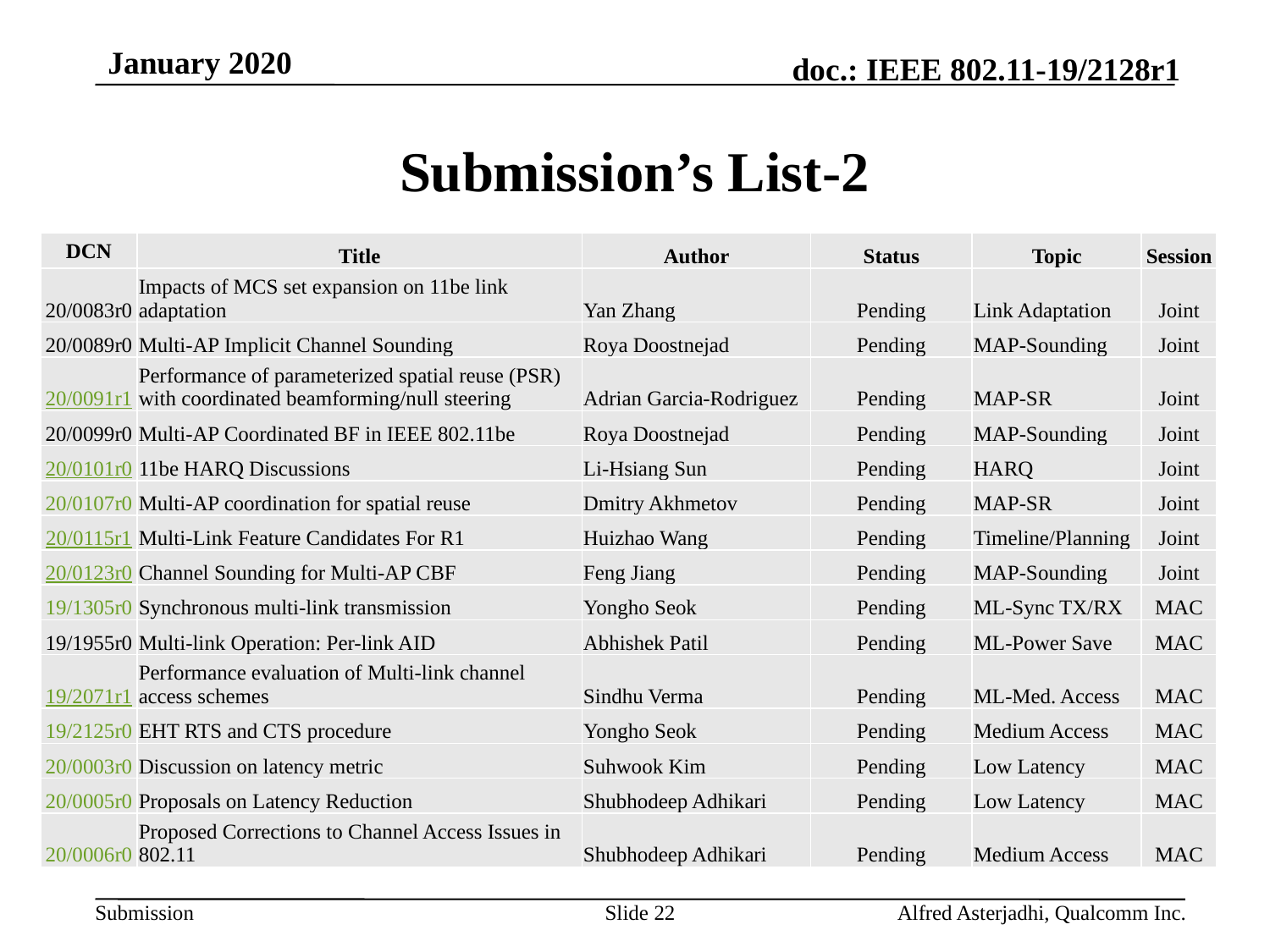

January 2020
# Submission’s List-2
| DCN | Title | Author | Status | Topic | Session |
| --- | --- | --- | --- | --- | --- |
| 20/0083r0 | Impacts of MCS set expansion on 11be link adaptation | Yan Zhang | Pending | Link Adaptation | Joint |
| 20/0089r0 | Multi-AP Implicit Channel Sounding | Roya Doostnejad | Pending | MAP-Sounding | Joint |
| 20/0091r1 | Performance of parameterized spatial reuse (PSR) with coordinated beamforming/null steering | Adrian Garcia-Rodriguez | Pending | MAP-SR | Joint |
| 20/0099r0 | Multi-AP Coordinated BF in IEEE 802.11be | Roya Doostnejad | Pending | MAP-Sounding | Joint |
| 20/0101r0 | 11be HARQ Discussions | Li-Hsiang Sun | Pending | HARQ | Joint |
| 20/0107r0 | Multi-AP coordination for spatial reuse | Dmitry Akhmetov | Pending | MAP-SR | Joint |
| 20/0115r1 | Multi-Link Feature Candidates For R1 | Huizhao Wang | Pending | Timeline/Planning | Joint |
| 20/0123r0 | Channel Sounding for Multi-AP CBF | Feng Jiang | Pending | MAP-Sounding | Joint |
| 19/1305r0 | Synchronous multi-link transmission | Yongho Seok | Pending | ML-Sync TX/RX | MAC |
| 19/1955r0 | Multi-link Operation: Per-link AID | Abhishek Patil | Pending | ML-Power Save | MAC |
| 19/2071r1 | Performance evaluation of Multi-link channel access schemes | Sindhu Verma | Pending | ML-Med. Access | MAC |
| 19/2125r0 | EHT RTS and CTS procedure | Yongho Seok | Pending | Medium Access | MAC |
| 20/0003r0 | Discussion on latency metric | Suhwook Kim | Pending | Low Latency | MAC |
| 20/0005r0 | Proposals on Latency Reduction | Shubhodeep Adhikari | Pending | Low Latency | MAC |
| 20/0006r0 | Proposed Corrections to Channel Access Issues in 802.11 | Shubhodeep Adhikari | Pending | Medium Access | MAC |
Slide 22
Alfred Asterjadhi, Qualcomm Inc.